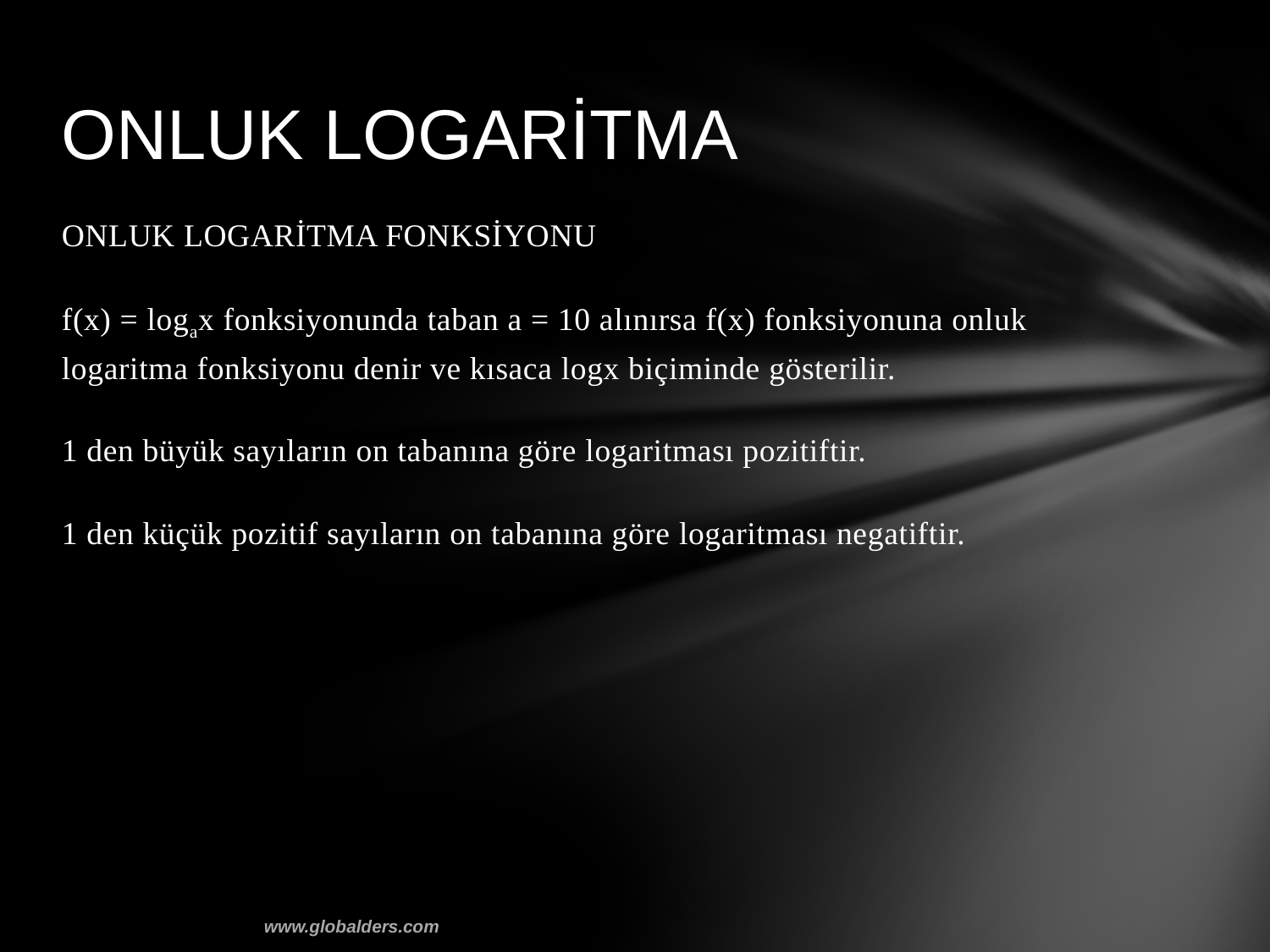

# ONLUK LOGARİTMA
ONLUK LOGARİTMA FONKSİYONU
f(x) = logax fonksiyonunda taban a = 10 alınırsa f(x) fonksiyonuna onluk logaritma fonksiyonu denir ve kısaca logx biçiminde gösterilir.
1 den büyük sayıların on tabanına göre logaritması pozitiftir.
1 den küçük pozitif sayıların on tabanına göre logaritması negatiftir.

www.globalders.com